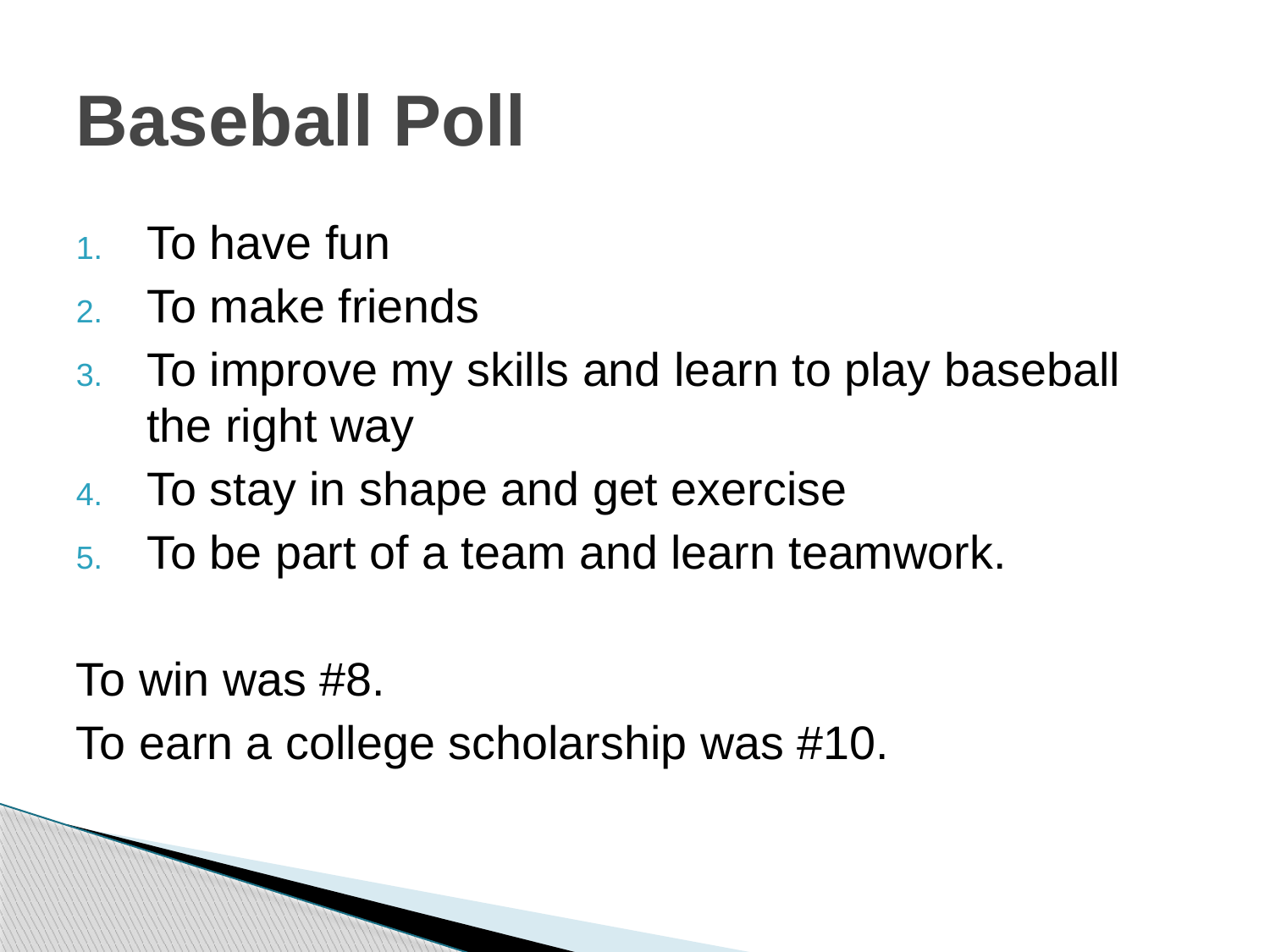

# Baseball Poll
To have fun
To make friends
To improve my skills and learn to play baseball the right way
To stay in shape and get exercise
To be part of a team and learn teamwork.

To win was #8.
To earn a college scholarship was #10.